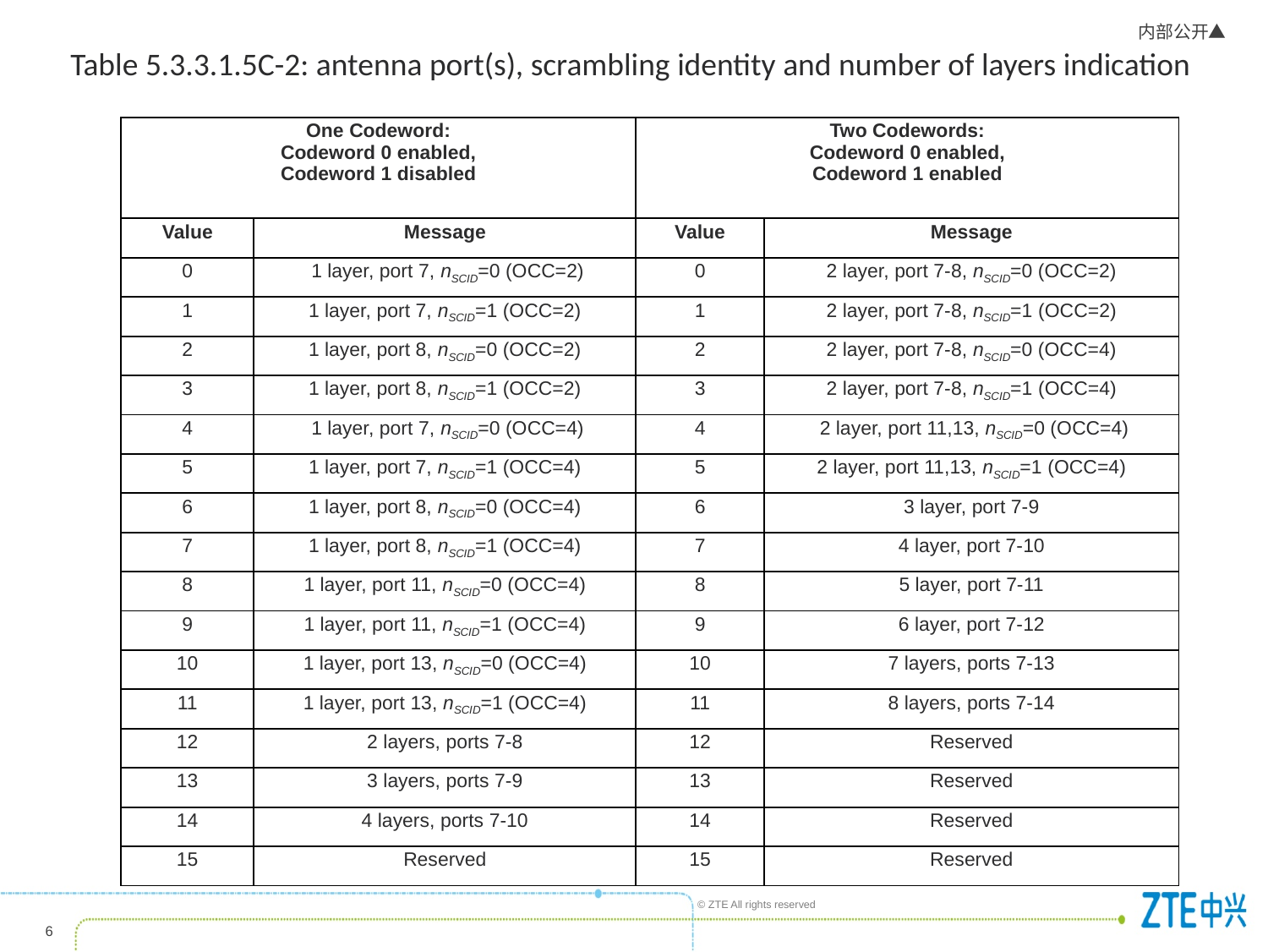

Table 5.3.3.1.5C-2: antenna port(s), scrambling identity and number of layers indication
| One Codeword: Codeword 0 enabled, Codeword 1 disabled |  | Two Codewords: Codeword 0 enabled, Codeword 1 enabled |  |
| --- | --- | --- | --- |
| Value | Message | Value | Message |
| 0 | 1 layer, port 7, nSCID=0 (OCC=2) | 0 | 2 layer, port 7-8, nSCID=0 (OCC=2) |
| 1 | 1 layer, port 7, nSCID=1 (OCC=2) | 1 | 2 layer, port 7-8, nSCID=1 (OCC=2) |
| 2 | 1 layer, port 8, nSCID=0 (OCC=2) | 2 | 2 layer, port 7-8, nSCID=0 (OCC=4) |
| 3 | 1 layer, port 8, nSCID=1 (OCC=2) | 3 | 2 layer, port 7-8, nSCID=1 (OCC=4) |
| 4 | 1 layer, port 7, nSCID=0 (OCC=4) | 4 | 2 layer, port 11,13, nSCID=0 (OCC=4) |
| 5 | 1 layer, port 7, nSCID=1 (OCC=4) | 5 | 2 layer, port 11,13, nSCID=1 (OCC=4) |
| 6 | 1 layer, port 8, nSCID=0 (OCC=4) | 6 | 3 layer, port 7-9 |
| 7 | 1 layer, port 8, nSCID=1 (OCC=4) | 7 | 4 layer, port 7-10 |
| 8 | 1 layer, port 11, nSCID=0 (OCC=4) | 8 | 5 layer, port 7-11 |
| 9 | 1 layer, port 11, nSCID=1 (OCC=4) | 9 | 6 layer, port 7-12 |
| 10 | 1 layer, port 13, nSCID=0 (OCC=4) | 10 | 7 layers, ports 7-13 |
| 11 | 1 layer, port 13, nSCID=1 (OCC=4) | 11 | 8 layers, ports 7-14 |
| 12 | 2 layers, ports 7-8 | 12 | Reserved |
| 13 | 3 layers, ports 7-9 | 13 | Reserved |
| 14 | 4 layers, ports 7-10 | 14 | Reserved |
| 15 | Reserved | 15 | Reserved |